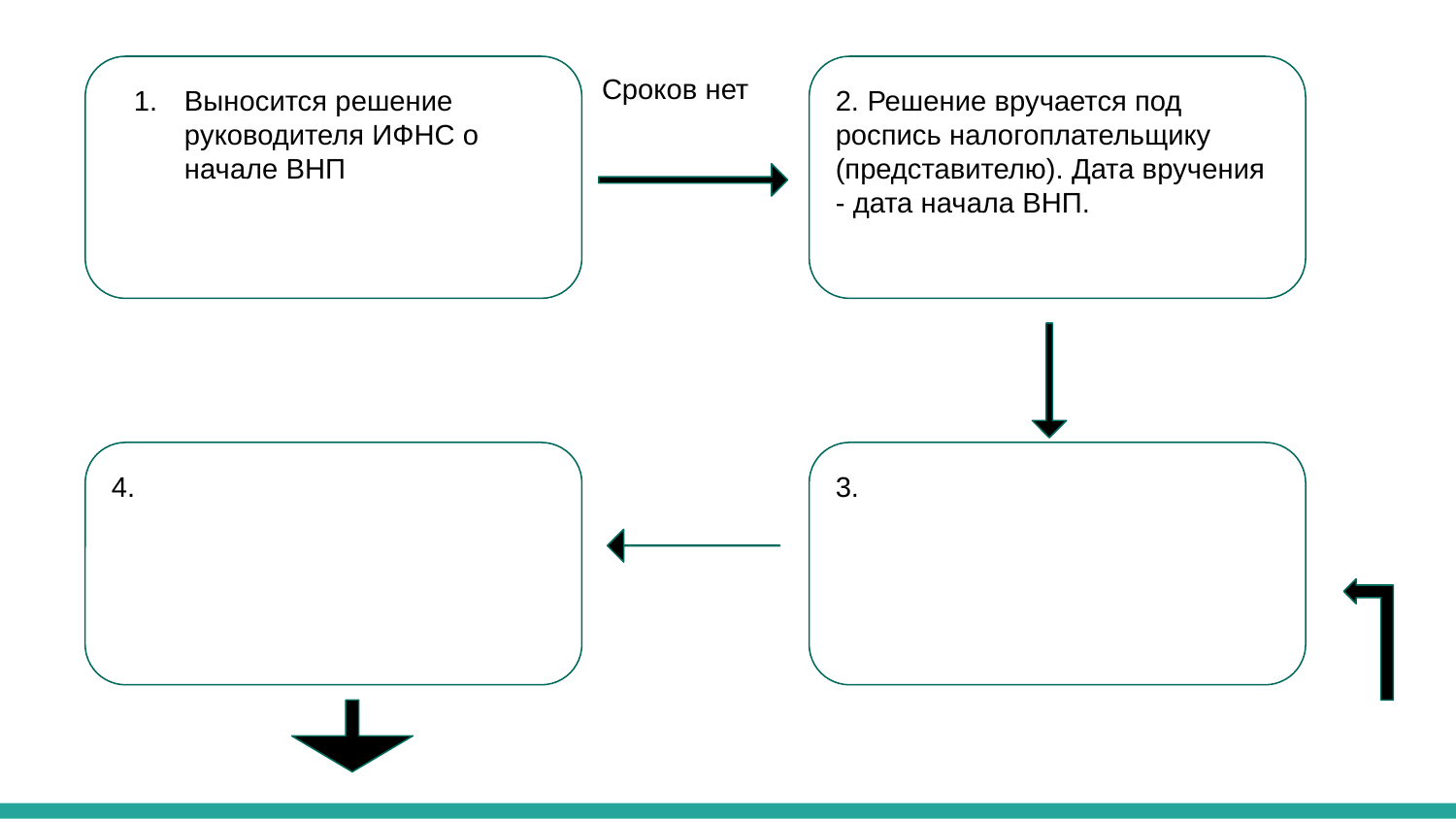

Выносится решение руководителя ИФНС о начале ВНП
Сроков нет
2. Решение вручается под роспись налогоплательщику (представителю). Дата вручения - дата начала ВНП.

4.
3.